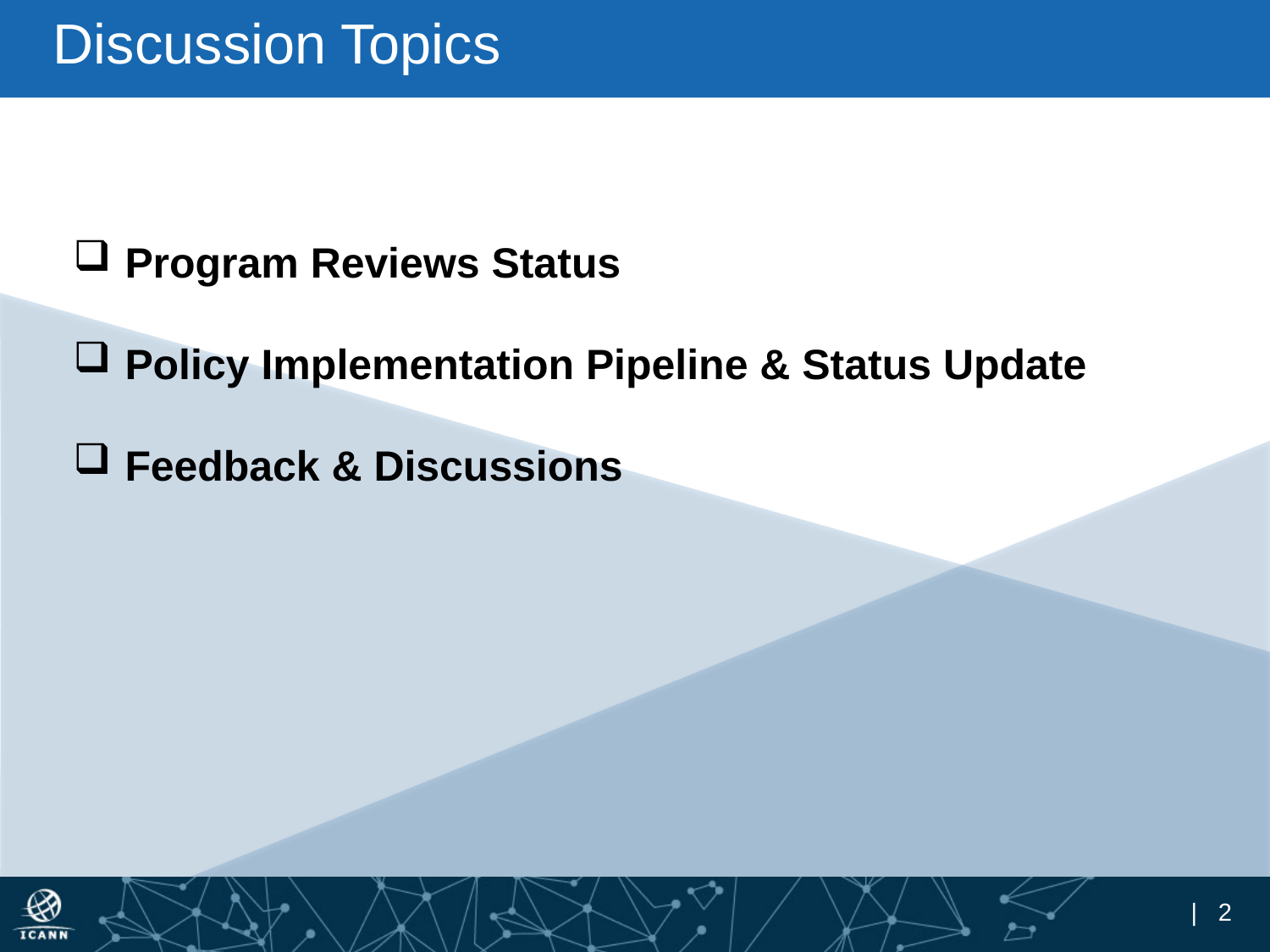

# Discussion Topics

 Program Reviews Status

 Policy Implementation Pipeline & Status Update

 Feedback & Discussions